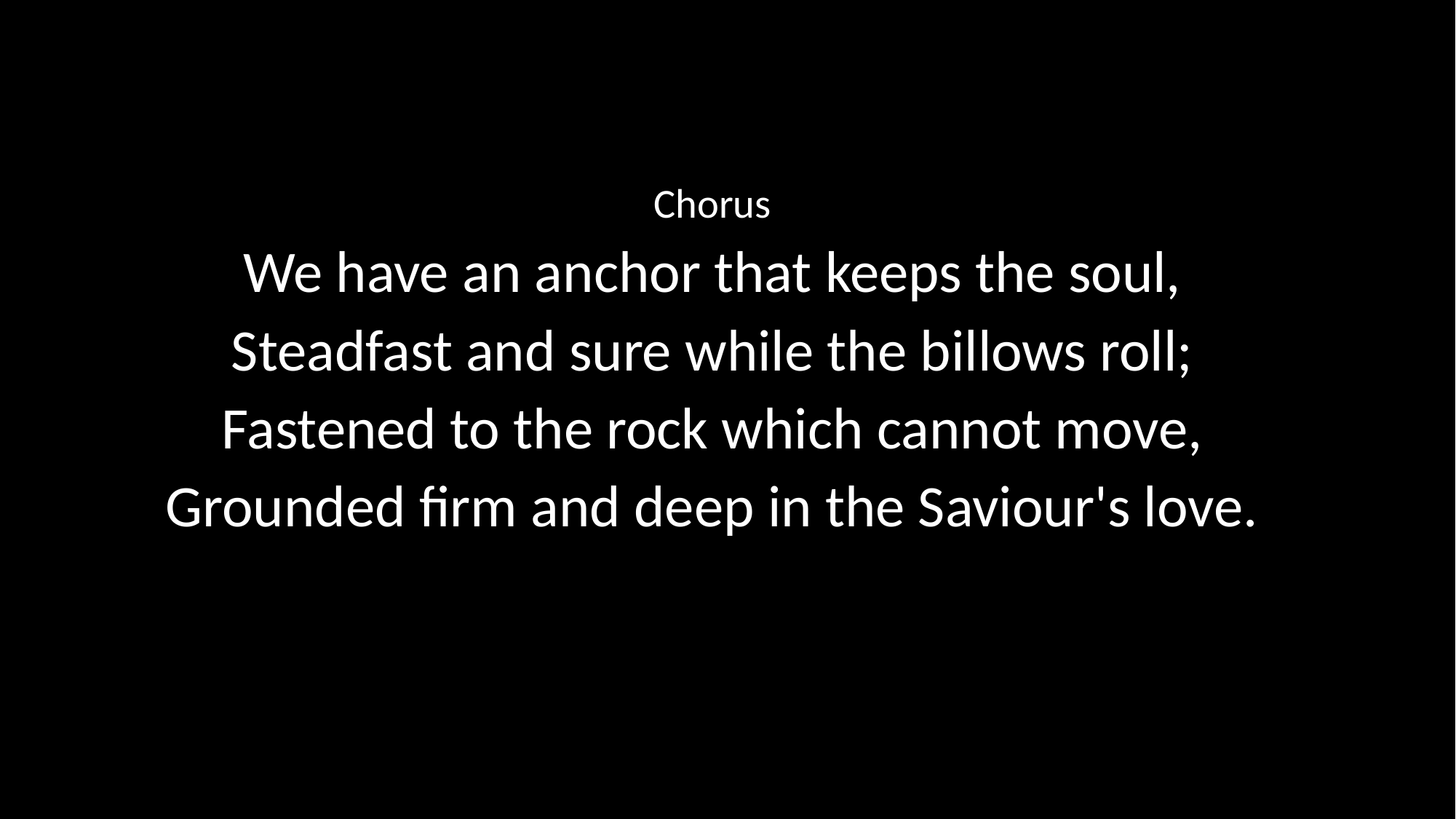

Chorus
We have an anchor that keeps the soul,
Steadfast and sure while the billows roll;
Fastened to the rock which cannot move,
Grounded firm and deep in the Saviour's love.